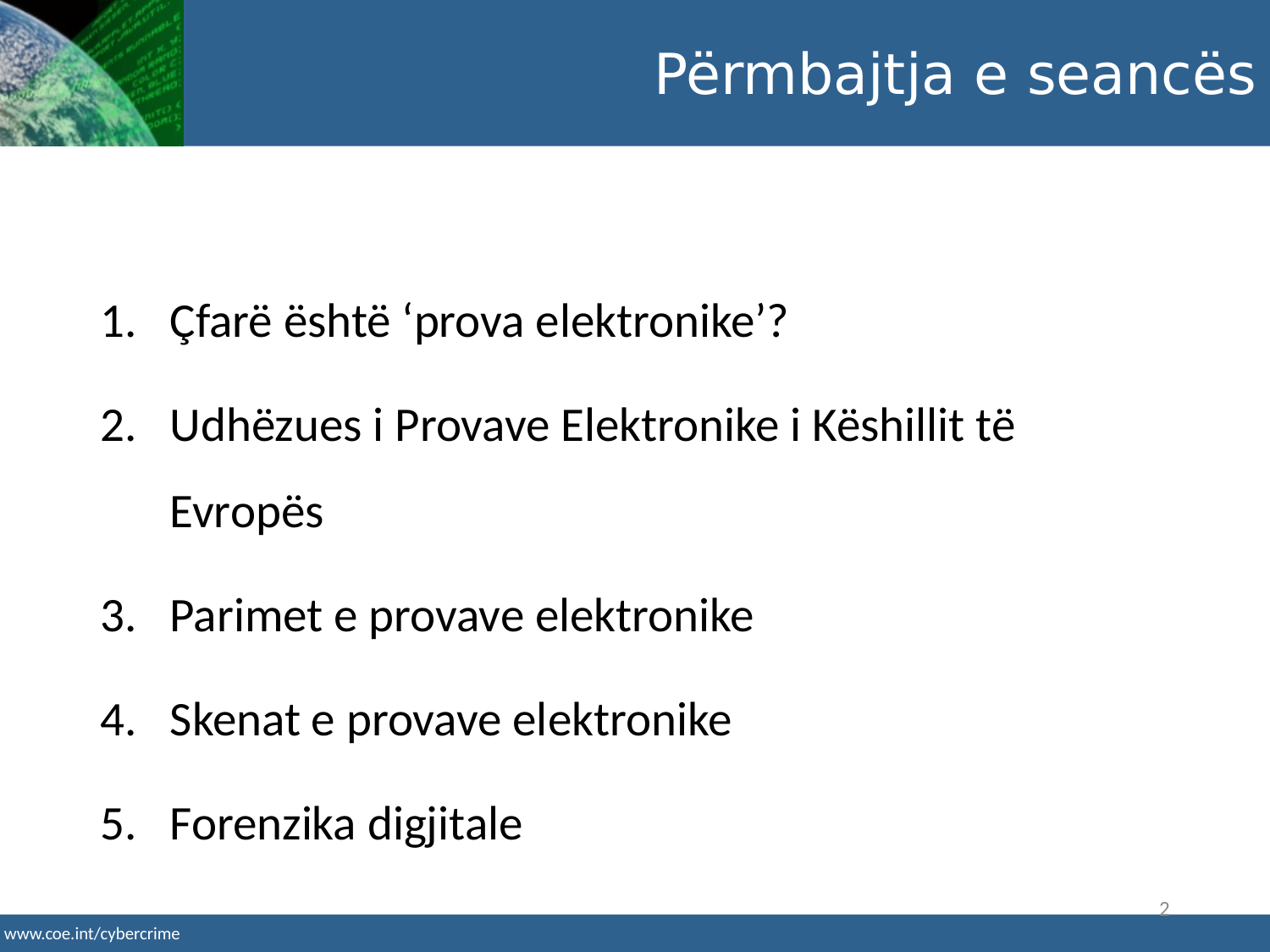

Përmbajtja e seancës

Çfarë është ‘prova elektronike’?
Udhëzues i Provave Elektronike i Këshillit të Evropës
Parimet e provave elektronike
Skenat e provave elektronike
Forenzika digjitale

2